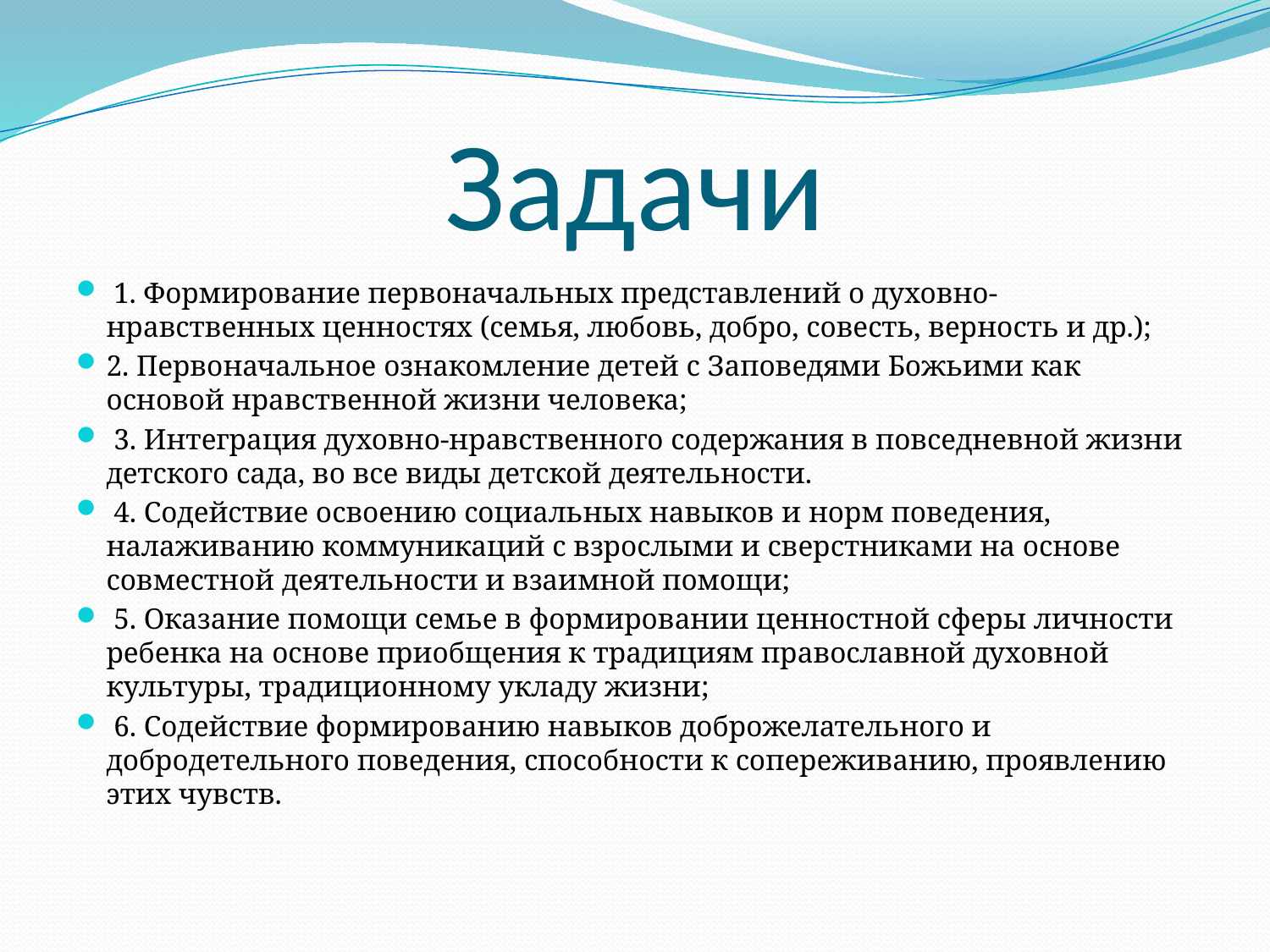

# Задачи
 1. Формирование первоначальных представлений о духовно-нравственных ценностях (семья, любовь, добро, совесть, верность и др.);
2. Первоначальное ознакомление детей с Заповедями Божьими как основой нравственной жизни человека;
 3. Интеграция духовно-нравственного содержания в повседневной жизни детского сада, во все виды детской деятельности.
 4. Содействие освоению социальных навыков и норм поведения, налаживанию коммуникаций с взрослыми и сверстниками на основе совместной деятельности и взаимной помощи;
 5. Оказание помощи семье в формировании ценностной сферы личности ребенка на основе приобщения к традициям православной духовной культуры, традиционному укладу жизни;
 6. Содействие формированию навыков доброжелательного и добродетельного поведения, способности к сопереживанию, проявлению этих чувств.